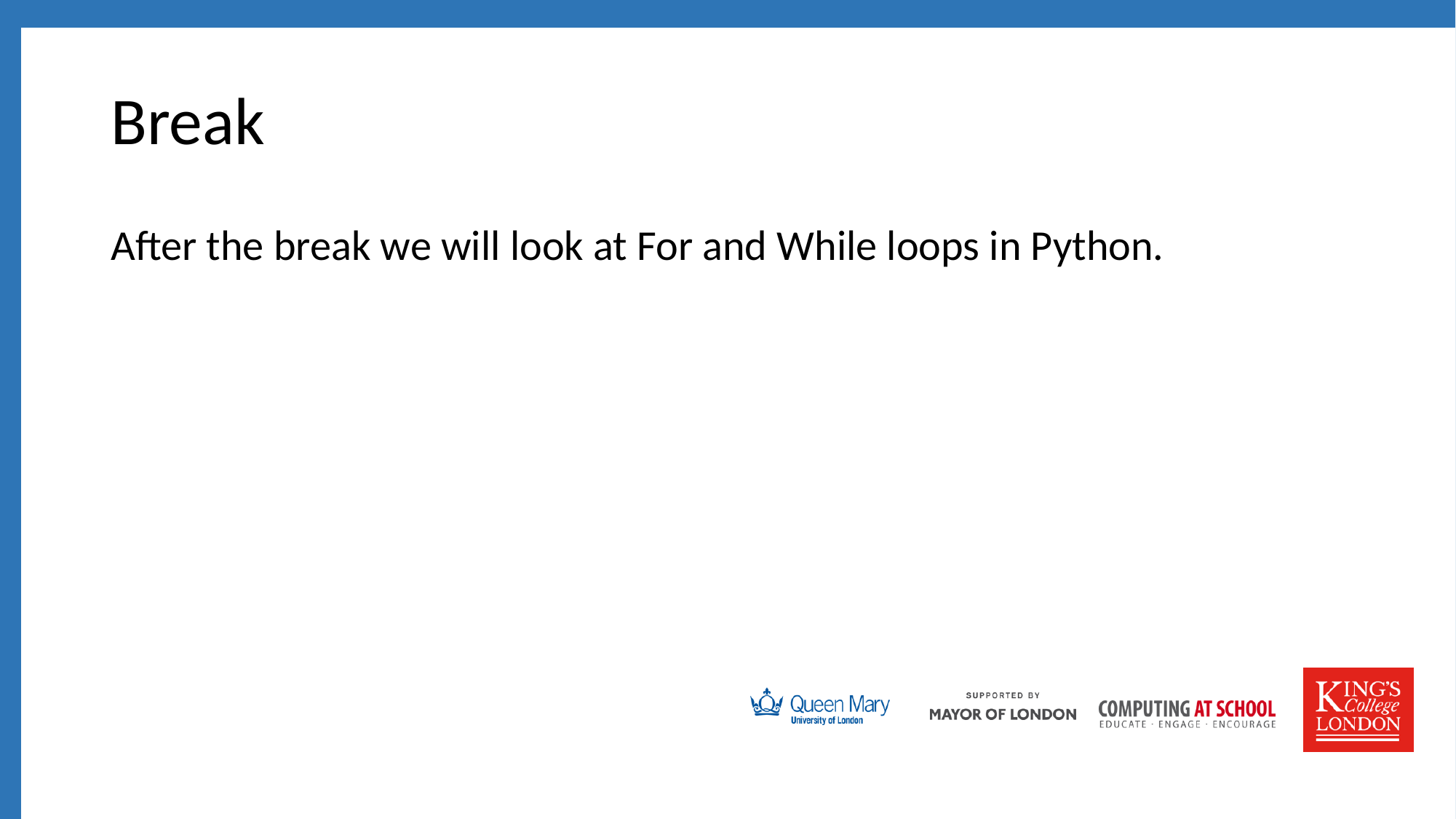

# Break
After the break we will look at For and While loops in Python.